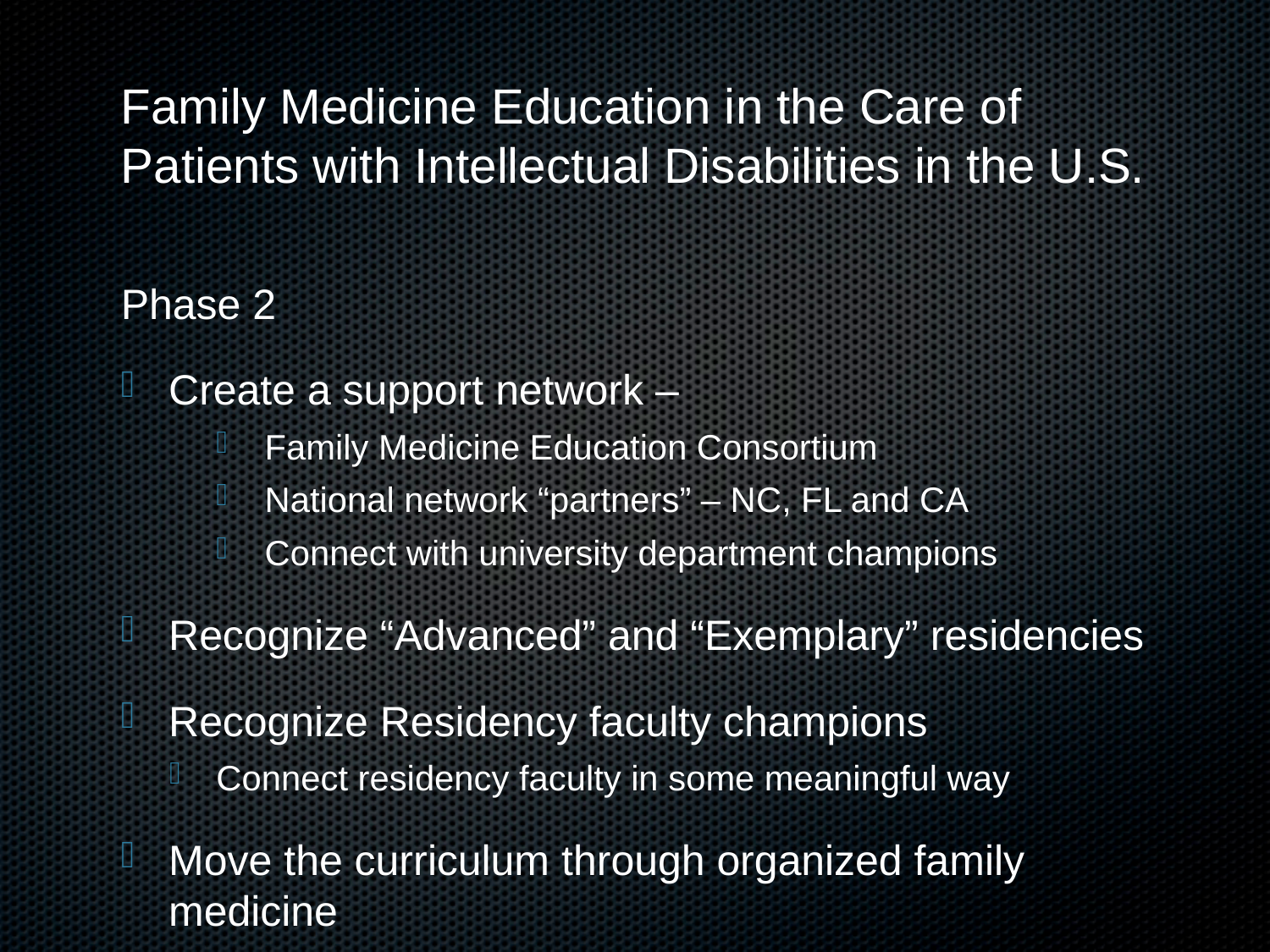

# Family Medicine Education in the Care of Patients with Intellectual Disabilities in the U.S.
Phase 2
Create a support network –
Family Medicine Education Consortium
National network “partners” – NC, FL and CA
Connect with university department champions
Recognize “Advanced” and “Exemplary” residencies
Recognize Residency faculty champions
Connect residency faculty in some meaningful way
Move the curriculum through organized family medicine